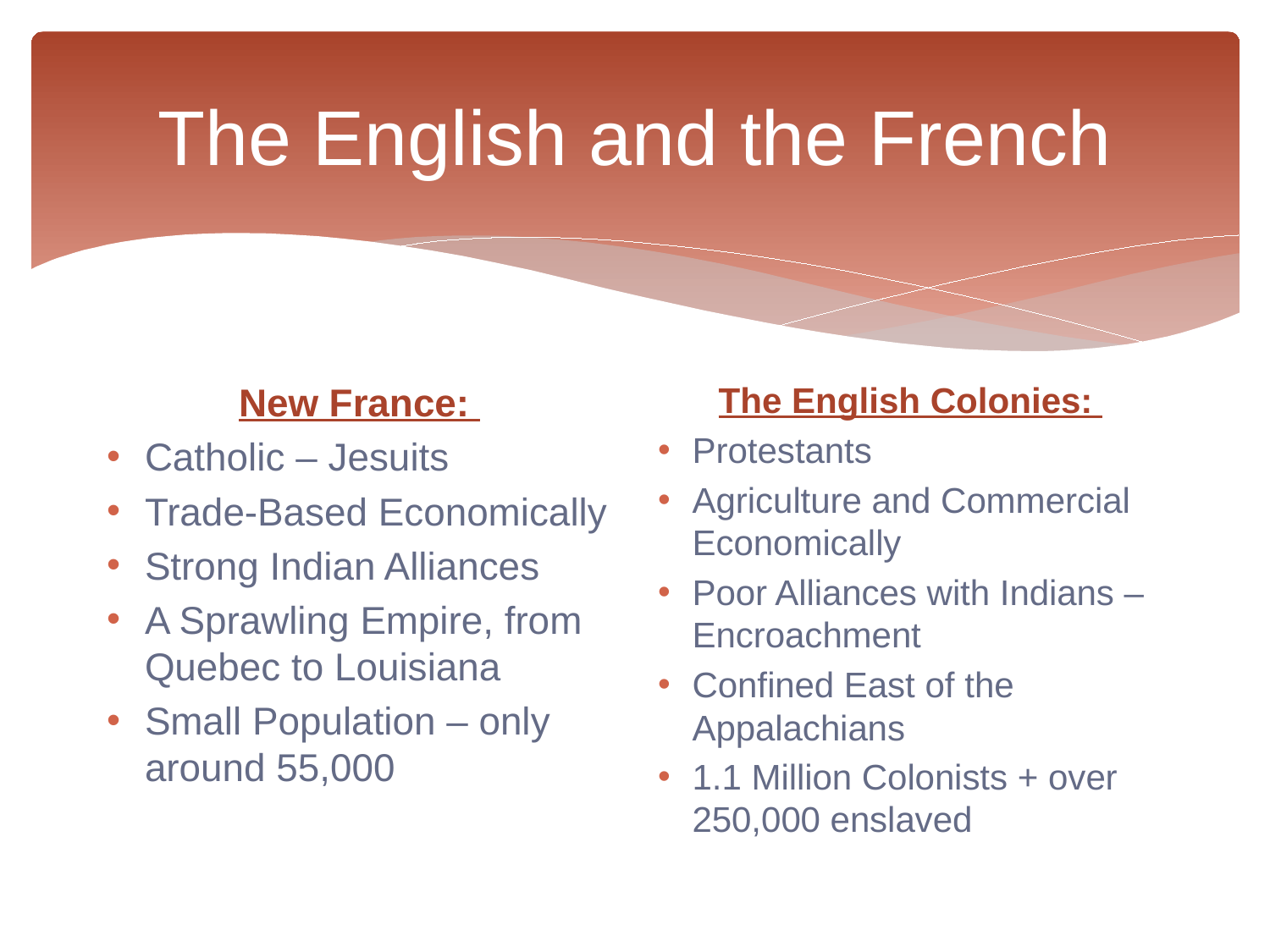

# The English and the French
New France:
Catholic – Jesuits
Trade-Based Economically
Strong Indian Alliances
A Sprawling Empire, from Quebec to Louisiana
Small Population – only around 55,000
The English Colonies:
Protestants
Agriculture and Commercial Economically
Poor Alliances with Indians – Encroachment
Confined East of the Appalachians
1.1 Million Colonists + over 250,000 enslaved